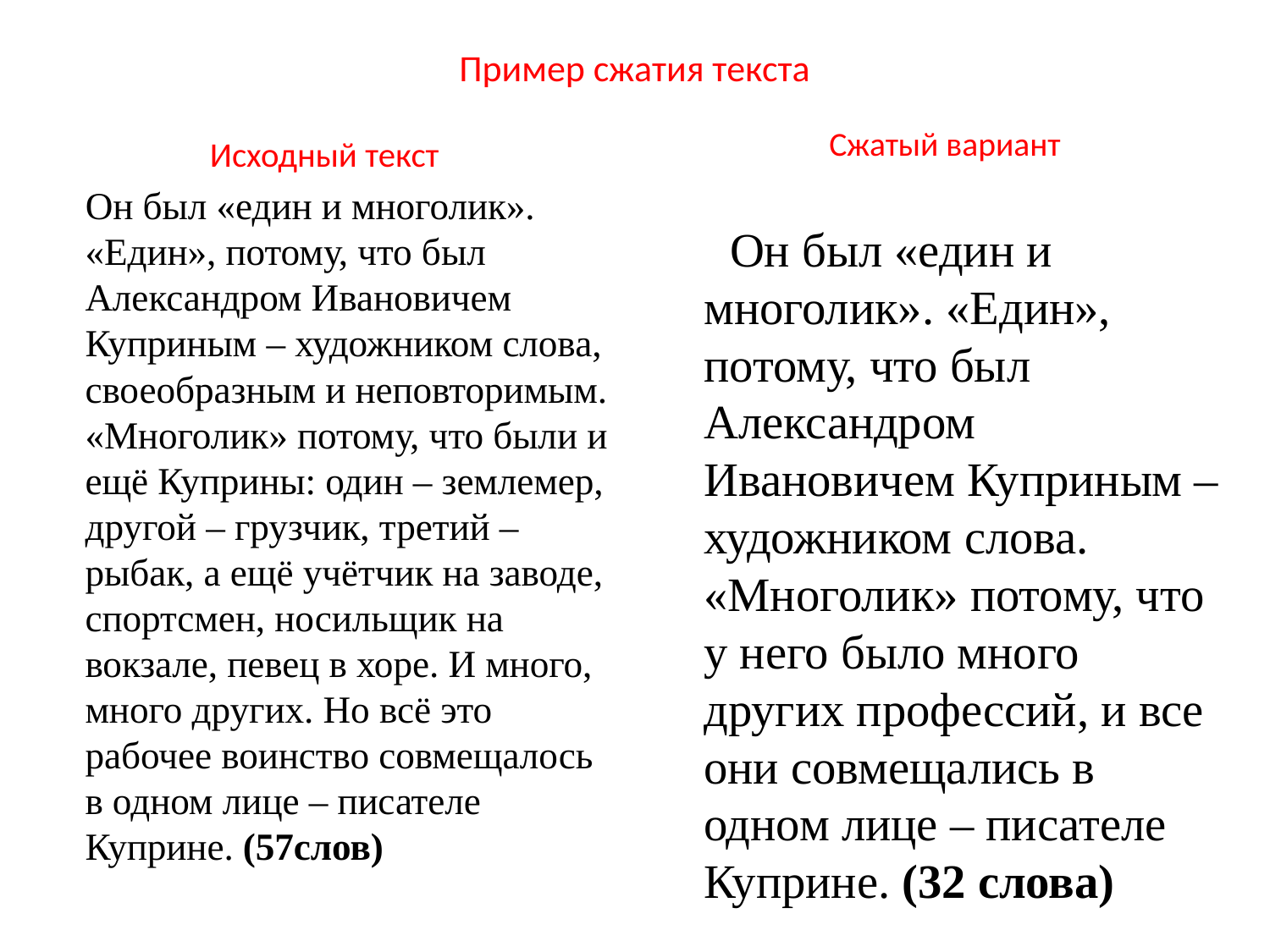

# Пример сжатия текста
Сжатый вариант

      Он был «един и многолик». «Един», потому, что был Александром Ивановичем Куприным – художником слова. «Многолик» потому, что у него было много других профессий, и все они совмещались в одном лице – писателе Куприне. (32 слова)

Исходный текст
     Он был «един и многолик». «Един», потому, что был Александром Ивановичем Куприным – художником слова, своеобразным и неповторимым. «Многолик» потому, что были и ещё Куприны: один – землемер, другой – грузчик, третий – рыбак, а ещё учётчик на заводе, спортсмен, носильщик на вокзале, певец в хоре. И много, много других. Но всё это рабочее воинство совмещалось в одном лице – писателе Куприне. (57слов)